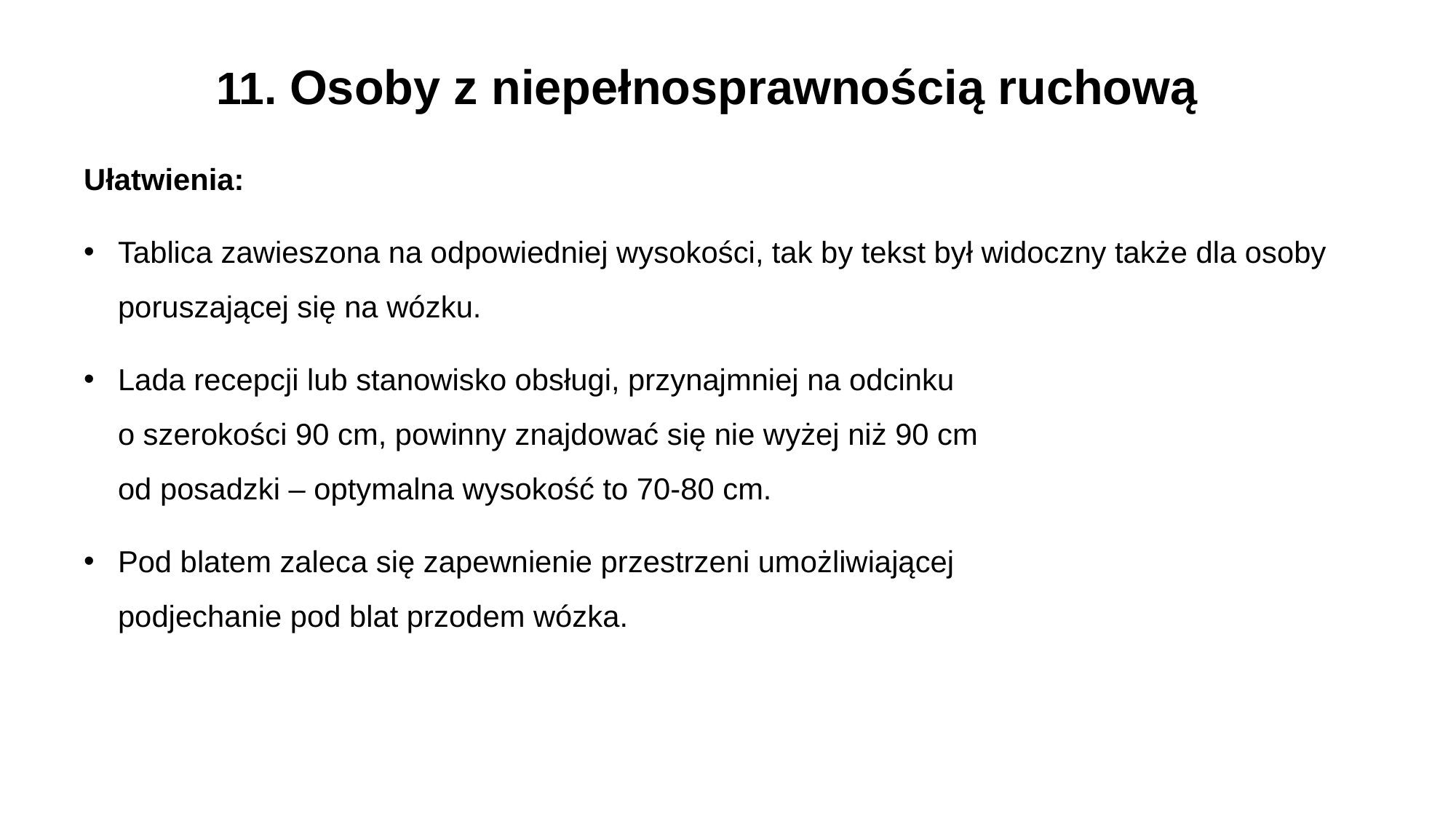

11. Osoby z niepełnosprawnością ruchową
Ułatwienia:
Tablica zawieszona na odpowiedniej wysokości, tak by tekst był widoczny także dla osoby poruszającej się na wózku.
Lada recepcji lub stanowisko obsługi, przynajmniej na odcinku
o szerokości 90 cm, powinny znajdować się nie wyżej niż 90 cm
od posadzki – optymalna wysokość to 70-80 cm.
Pod blatem zaleca się zapewnienie przestrzeni umożliwiającej
podjechanie pod blat przodem wózka.